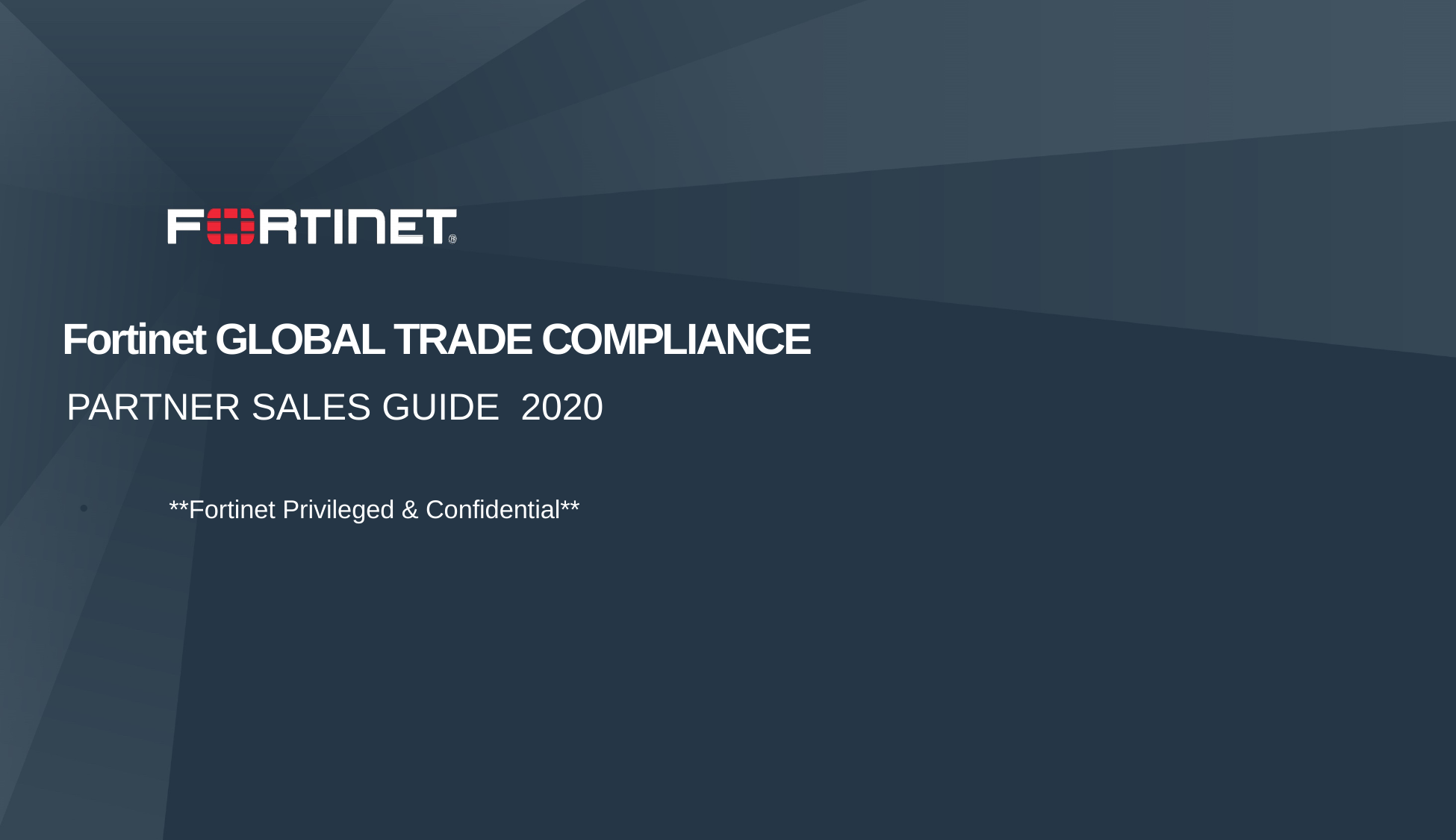

# Fortinet GLOBAL TRADE COMPLIANCE
PARTNER SALES GUIDE  2020
				**Fortinet Privileged & Confidential**